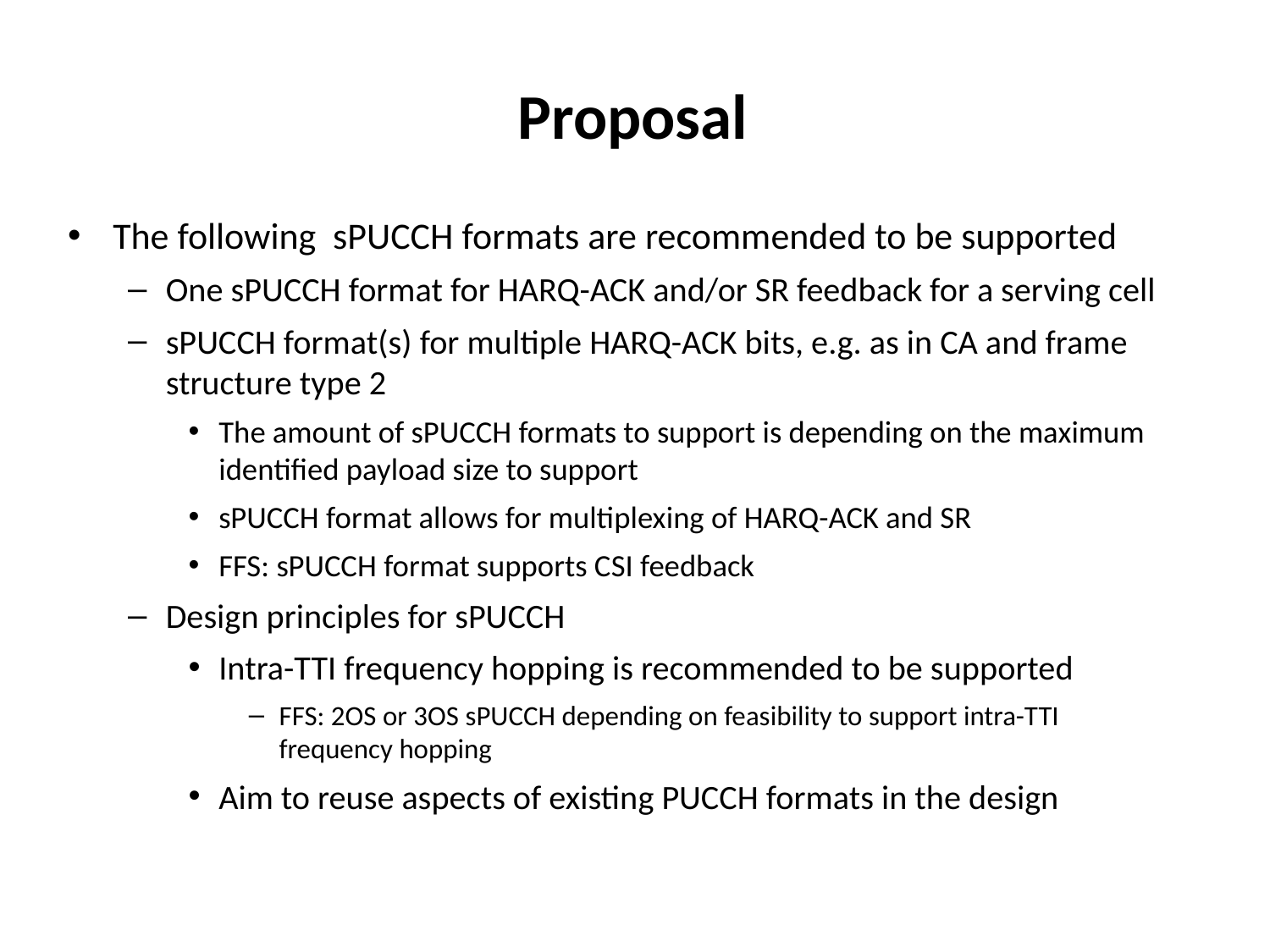

Proposal
The following  sPUCCH formats are recommended to be supported
One sPUCCH format for HARQ-ACK and/or SR feedback for a serving cell
sPUCCH format(s) for multiple HARQ-ACK bits, e.g. as in CA and frame structure type 2
The amount of sPUCCH formats to support is depending on the maximum identified payload size to support
sPUCCH format allows for multiplexing of HARQ-ACK and SR
FFS: sPUCCH format supports CSI feedback
Design principles for sPUCCH
Intra-TTI frequency hopping is recommended to be supported
FFS: 2OS or 3OS sPUCCH depending on feasibility to support intra-TTI frequency hopping
Aim to reuse aspects of existing PUCCH formats in the design